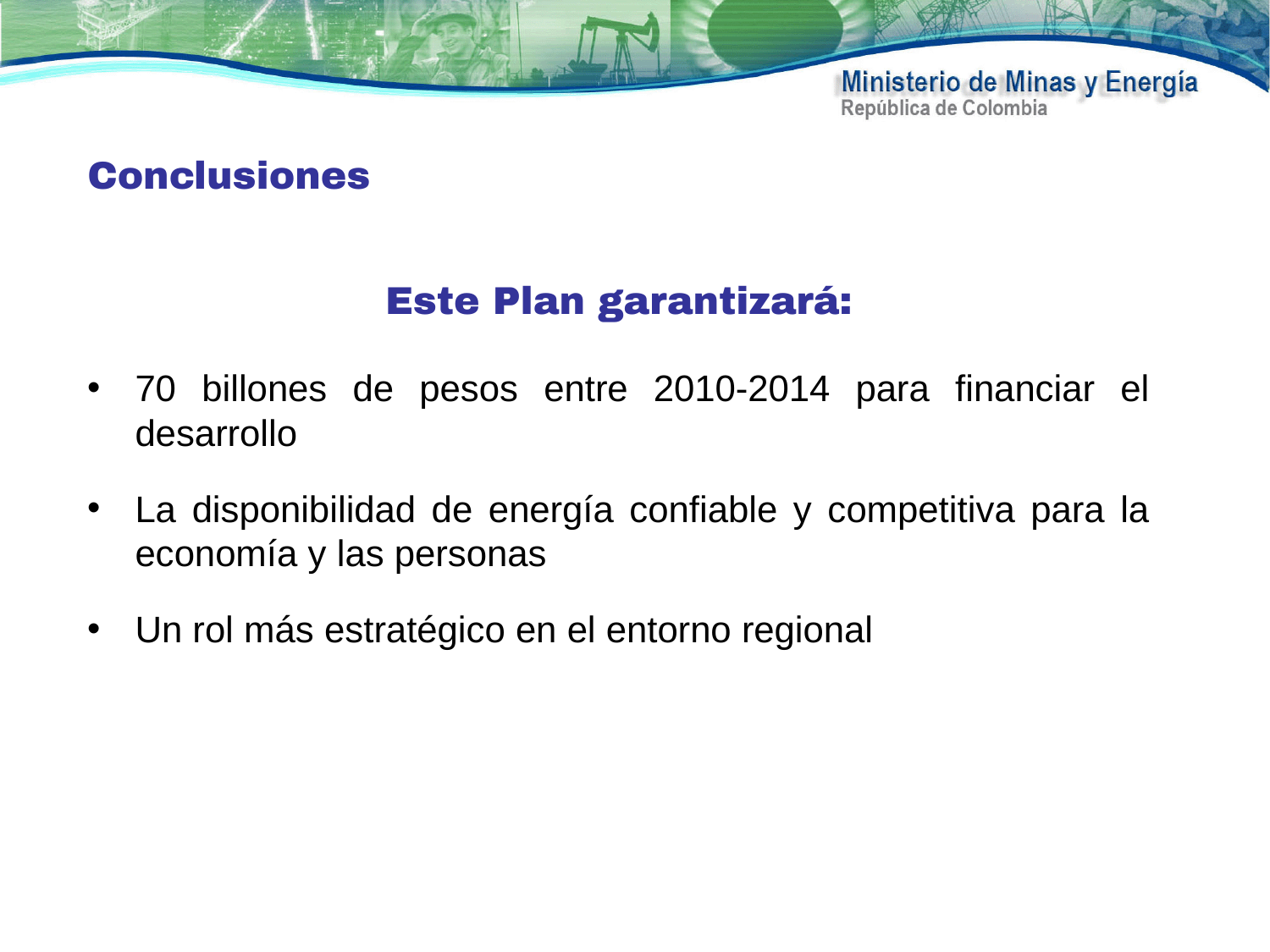

Conclusiones
Este Plan garantizará:

70 billones de pesos entre 2010-2014 para financiar el desarrollo
La disponibilidad de energía confiable y competitiva para la economía y las personas
Un rol más estratégico en el entorno regional